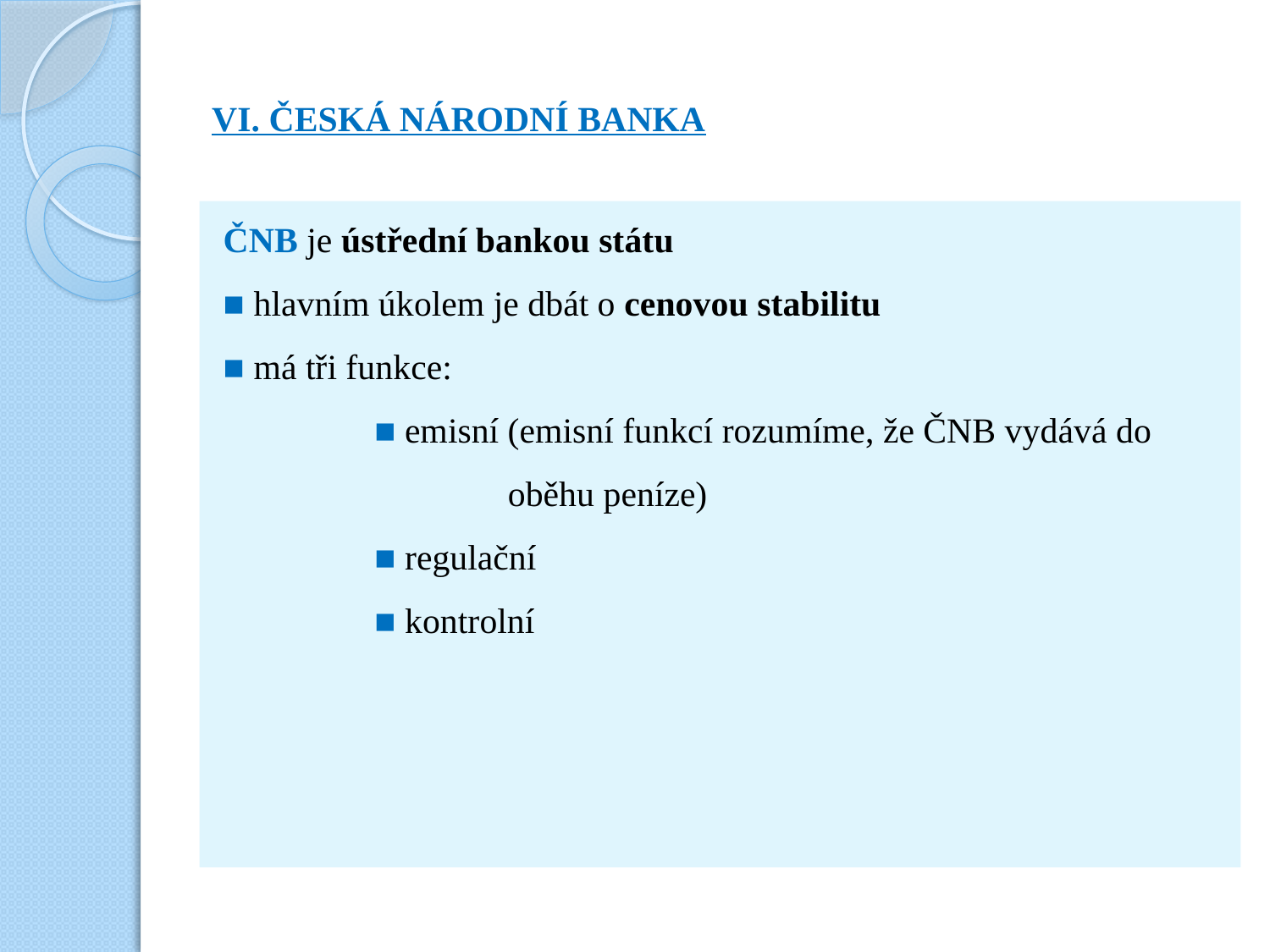

# VI. ČESKÁ NÁRODNÍ BANKA
ČNB je ústřední bankou státu
■ hlavním úkolem je dbát o cenovou stabilitu
■ má tři funkce:
                 ■ emisní (emisní funkcí rozumíme, že ČNB vydává do
                                oběhu peníze)
                 ■ regulační
                 ■ kontrolní